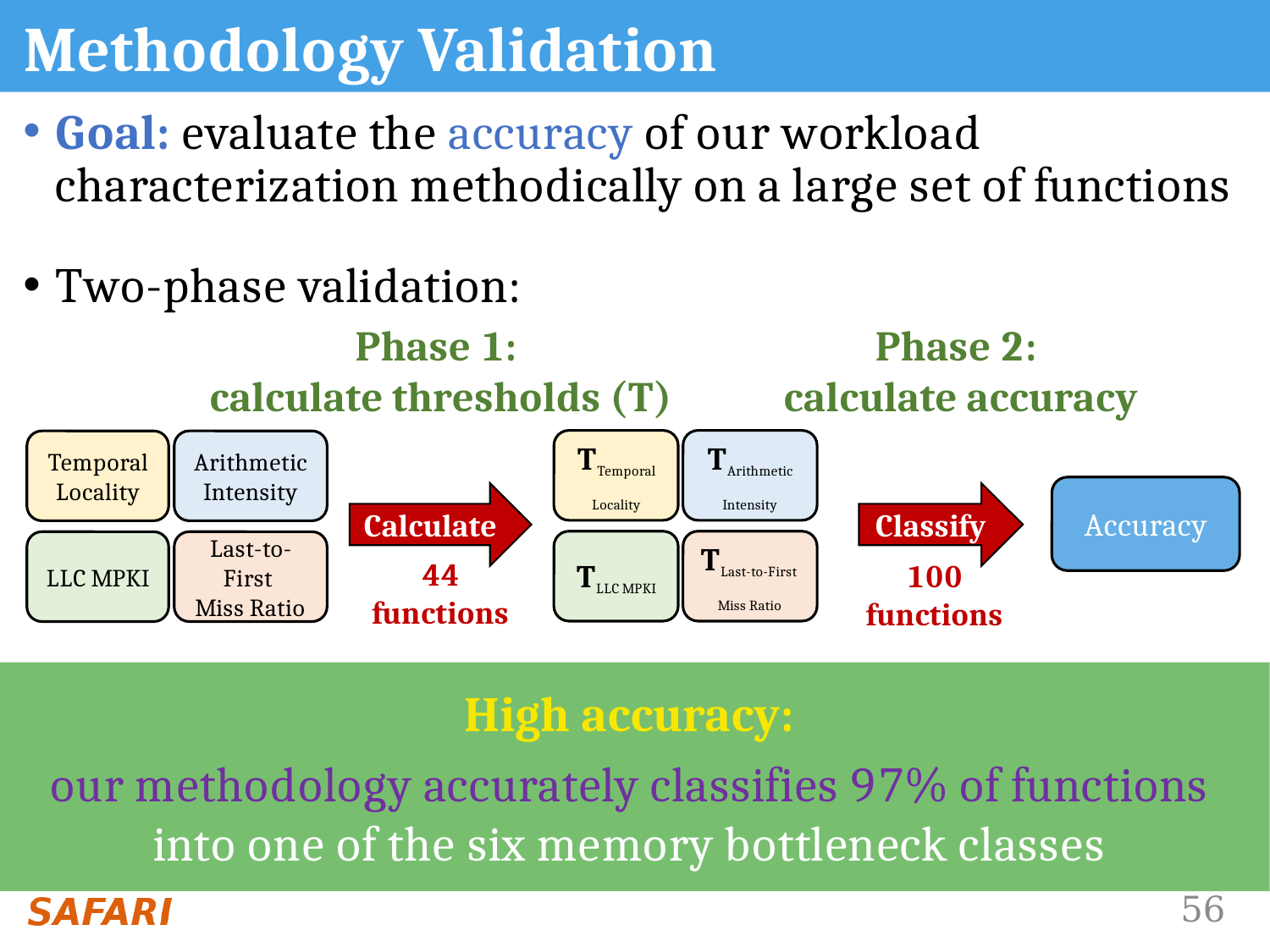

# Methodology Validation
Goal: evaluate the accuracy of our workload characterization methodically on a large set of functions
Two-phase validation:
Phase 1:
calculate thresholds (T)
TTemporal Locality
TArithmetic Intensity
TLLC MPKI
TLast-to-First
Miss Ratio
Temporal Locality
Arithmetic Intensity
LLC MPKI
Last-to-First
Miss Ratio
Calculate
44
functions
Phase 2:
calculate accuracy
Accuracy

Classify
100
functions
High accuracy:

our methodology accurately classifies 97% of functions
into one of the six memory bottleneck classes
56